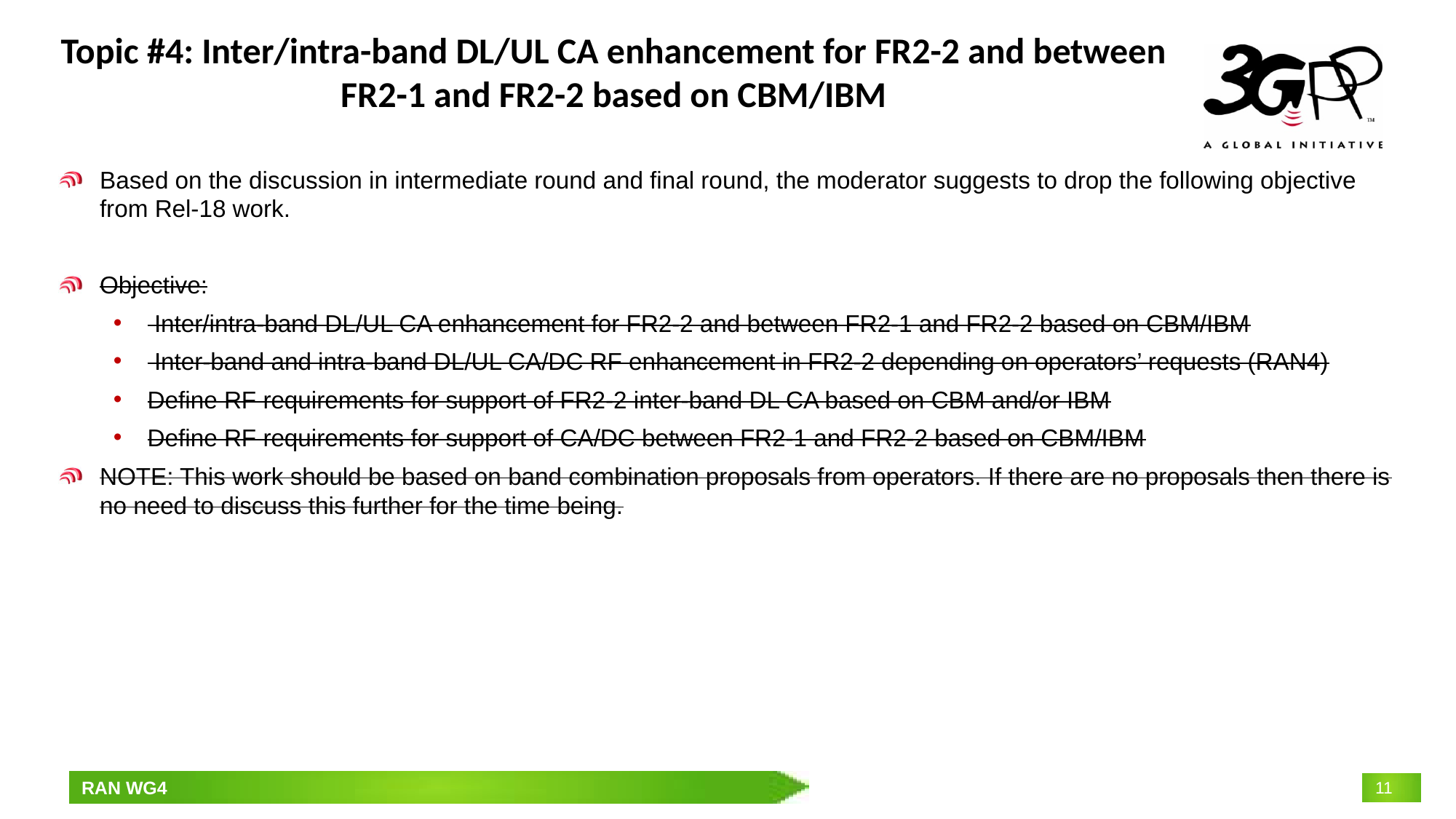

# Topic #4: Inter/intra-band DL/UL CA enhancement for FR2-2 and between FR2-1 and FR2-2 based on CBM/IBM
Based on the discussion in intermediate round and final round, the moderator suggests to drop the following objective from Rel-18 work.

Objective:
 Inter/intra-band DL/UL CA enhancement for FR2-2 and between FR2-1 and FR2-2 based on CBM/IBM
 Inter-band and intra-band DL/UL CA/DC RF enhancement in FR2-2 depending on operators’ requests (RAN4)
Define RF requirements for support of FR2-2 inter-band DL CA based on CBM and/or IBM
Define RF requirements for support of CA/DC between FR2-1 and FR2-2 based on CBM/IBM
NOTE: This work should be based on band combination proposals from operators. If there are no proposals then there is no need to discuss this further for the time being.